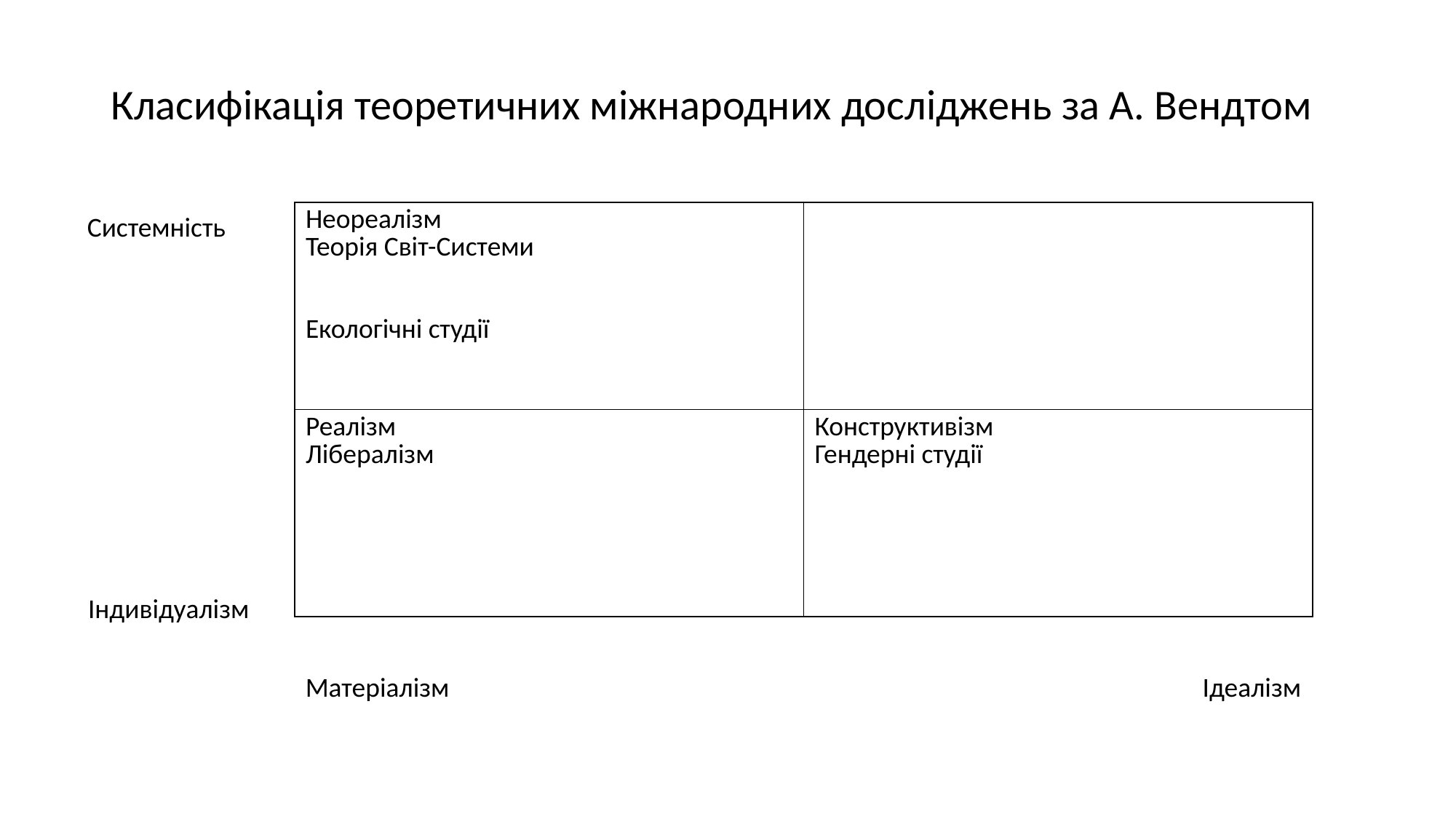

# Класифікація теоретичних міжнародних досліджень за А. Вендтом
| Неореалізм Теорія Світ-Системи Екологічні студії |  |
| --- | --- |
| Реалізм Лібералізм | Конструктивізм Гендерні студії |
Системність
Індивідуалізм
Матеріалізм
Ідеалізм